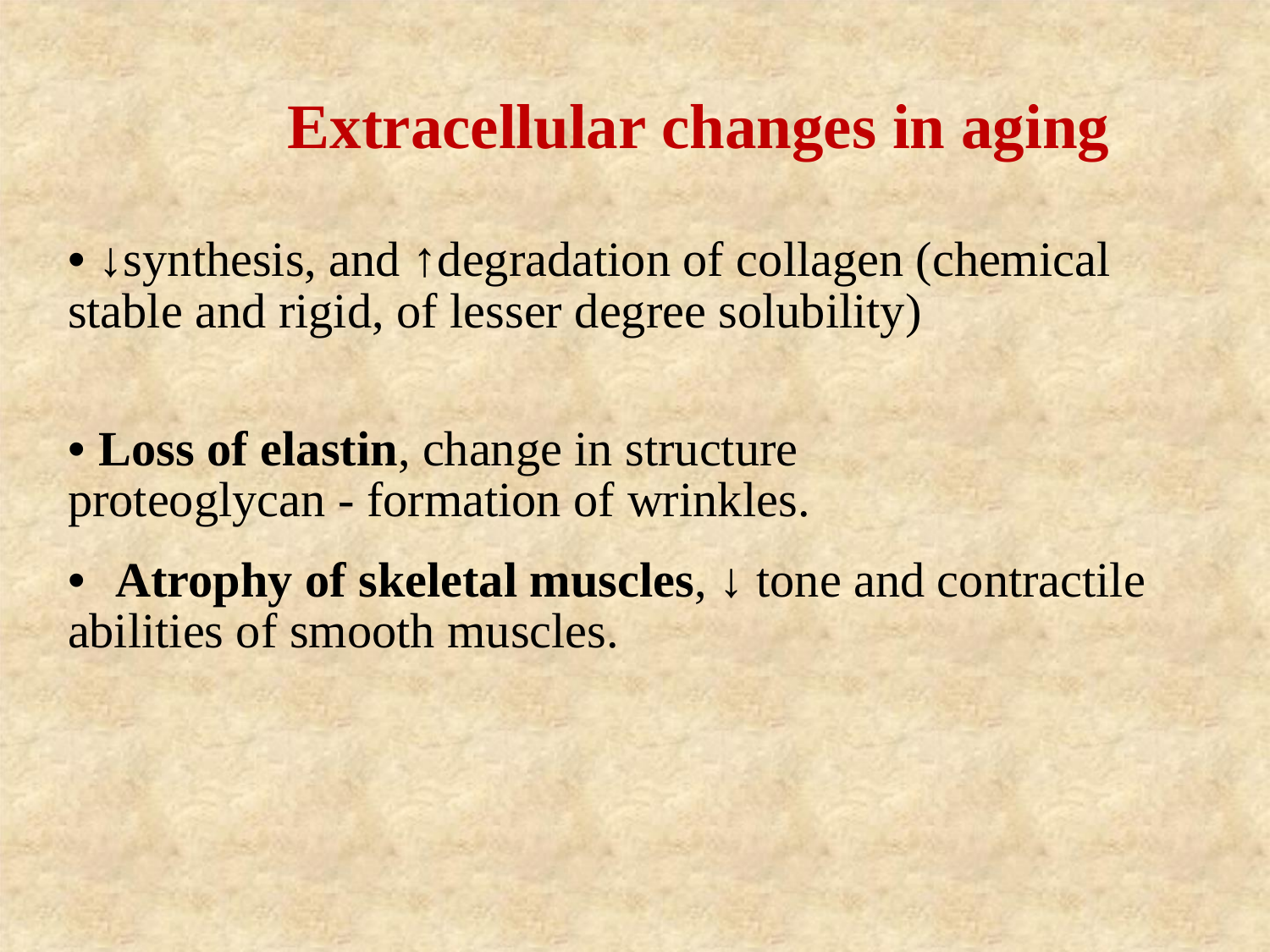

Extracellular changes in aging
• ↓synthesis, and ↑degradation of collagen (chemical stable and rigid, of lesser degree solubility)
• Loss of elastin, change in structure proteoglycan - formation of wrinkles.
• Atrophy of skeletal muscles, ↓ tone and contractile abilities of smooth muscles.